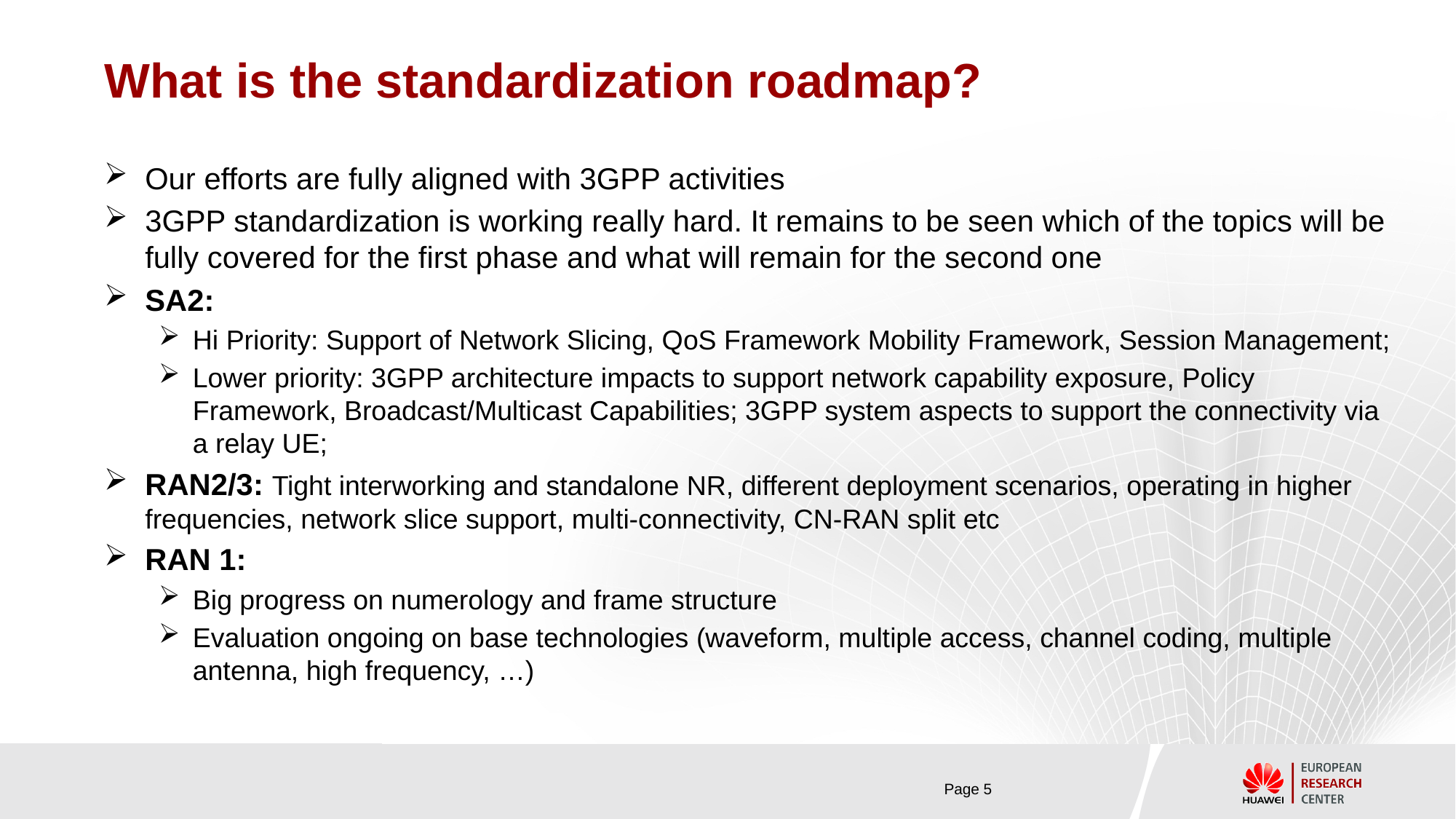

# What is the standardization roadmap?
Our efforts are fully aligned with 3GPP activities
3GPP standardization is working really hard. It remains to be seen which of the topics will be fully covered for the first phase and what will remain for the second one
SA2:
Hi Priority: Support of Network Slicing, QoS Framework Mobility Framework, Session Management;
Lower priority: 3GPP architecture impacts to support network capability exposure, Policy Framework, Broadcast/Multicast Capabilities; 3GPP system aspects to support the connectivity via a relay UE;
RAN2/3: Tight interworking and standalone NR, different deployment scenarios, operating in higher frequencies, network slice support, multi-connectivity, CN-RAN split etc
RAN 1:
Big progress on numerology and frame structure
Evaluation ongoing on base technologies (waveform, multiple access, channel coding, multiple antenna, high frequency, …)